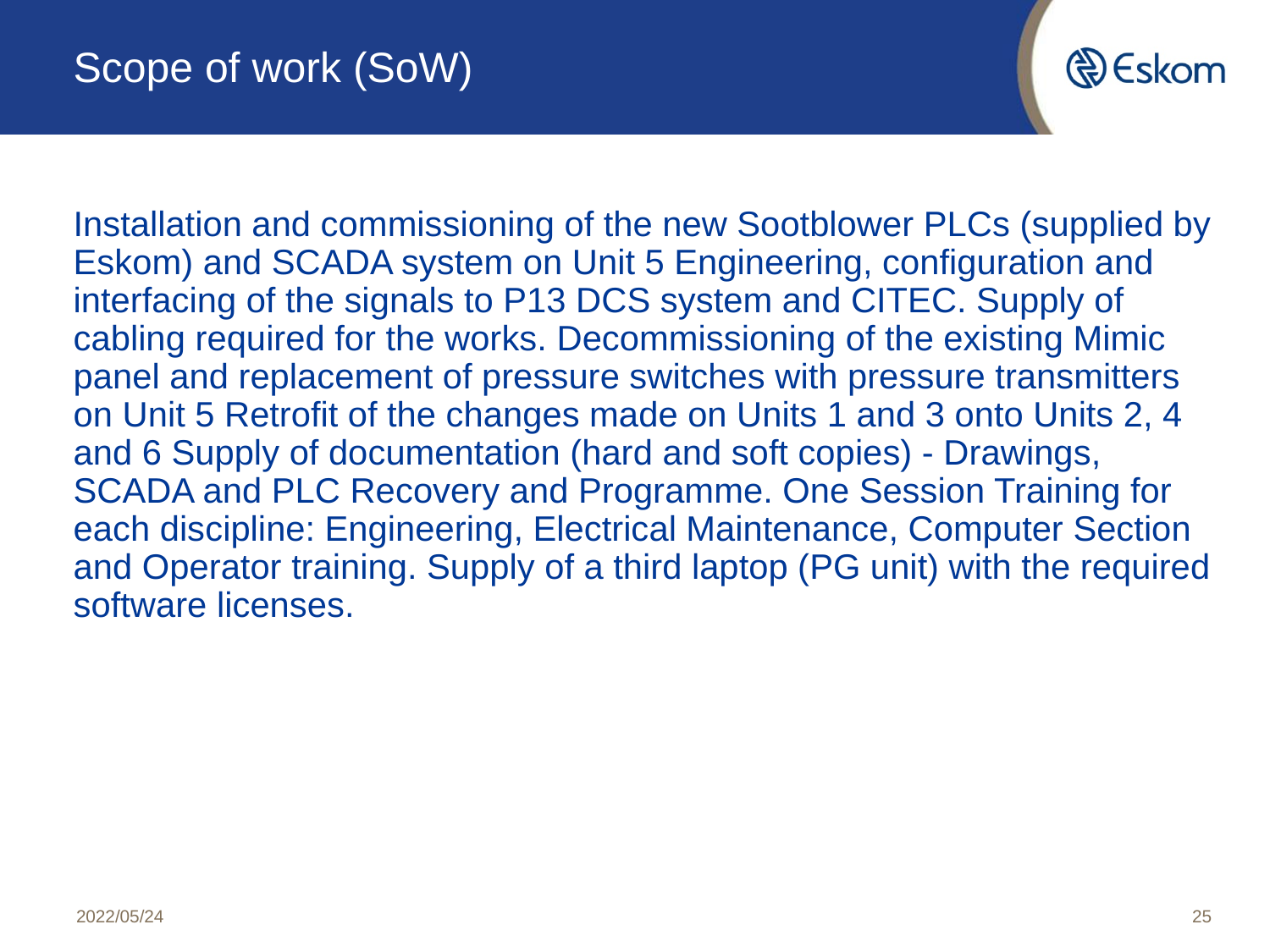

# Scope of work (SoW)
Installation and commissioning of the new Sootblower PLCs (supplied by Eskom) and SCADA system on Unit 5 Engineering, configuration and interfacing of the signals to P13 DCS system and CITEC. Supply of cabling required for the works. Decommissioning of the existing Mimic panel and replacement of pressure switches with pressure transmitters on Unit 5 Retrofit of the changes made on Units 1 and 3 onto Units 2, 4 and 6 Supply of documentation (hard and soft copies) - Drawings, SCADA and PLC Recovery and Programme. One Session Training for each discipline: Engineering, Electrical Maintenance, Computer Section and Operator training. Supply of a third laptop (PG unit) with the required software licenses.
2022/05/24
25